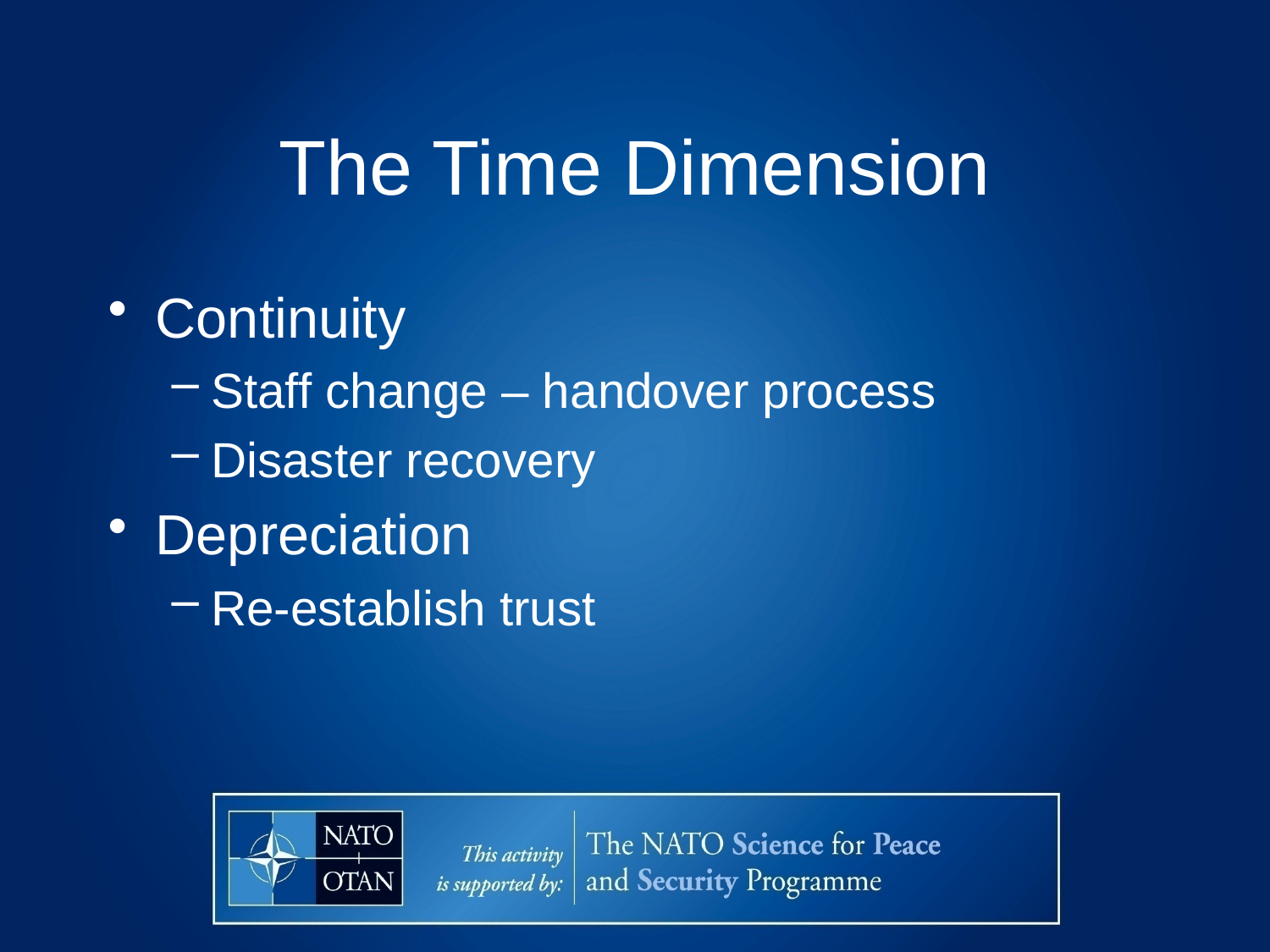

# The Time Dimension
Continuity
Staff change – handover process
Disaster recovery
Depreciation
Re-establish trust